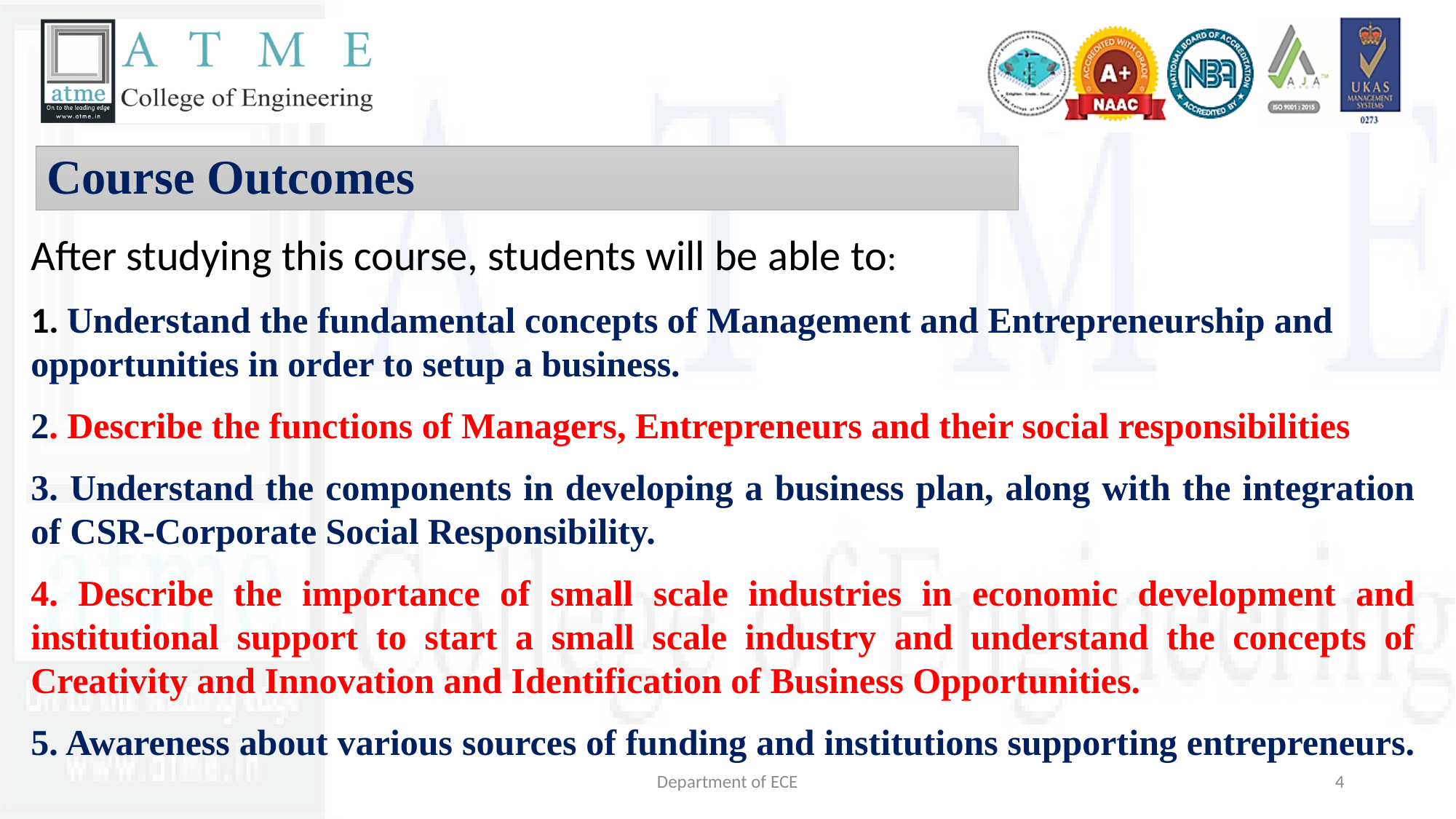

Course Outcomes
After studying this course, students will be able to:

1. Understand the fundamental concepts of Management and Entrepreneurship and
opportunities in order to setup a business.

2. Describe the functions of Managers, Entrepreneurs and their social responsibilities
3. Understand the components in developing a business plan, along with the integration of CSR-Corporate Social Responsibility.
4. Describe the importance of small scale industries in economic development and institutional support to start a small scale industry and understand the concepts of Creativity and Innovation and Identification of Business Opportunities.
5. Awareness about various sources of funding and institutions supporting entrepreneurs.
Department of ECE
4